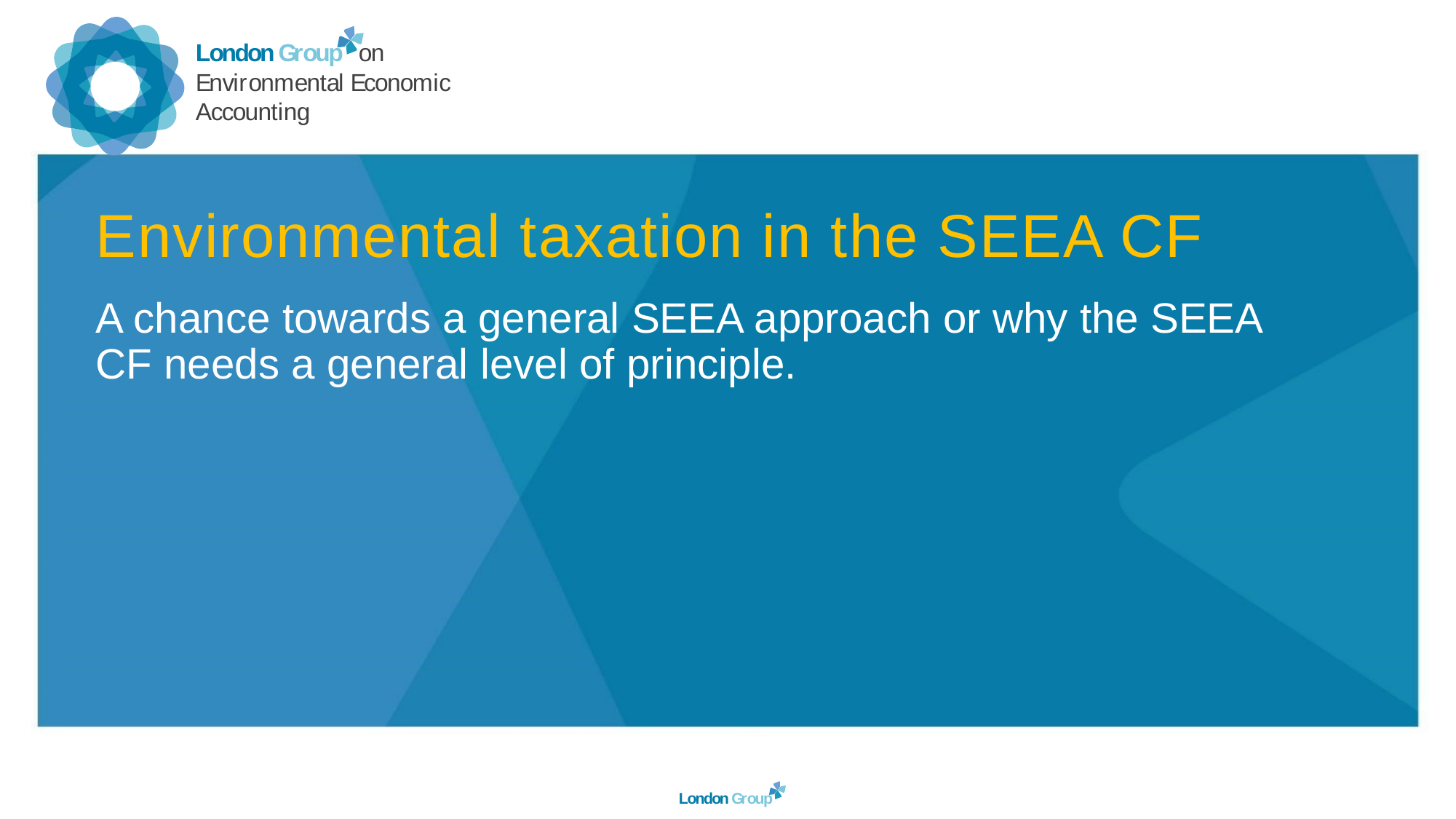

# Environmental taxation in the SEEA CF
A chance towards a general SEEA approach or why the SEEA CF needs a general level of principle.